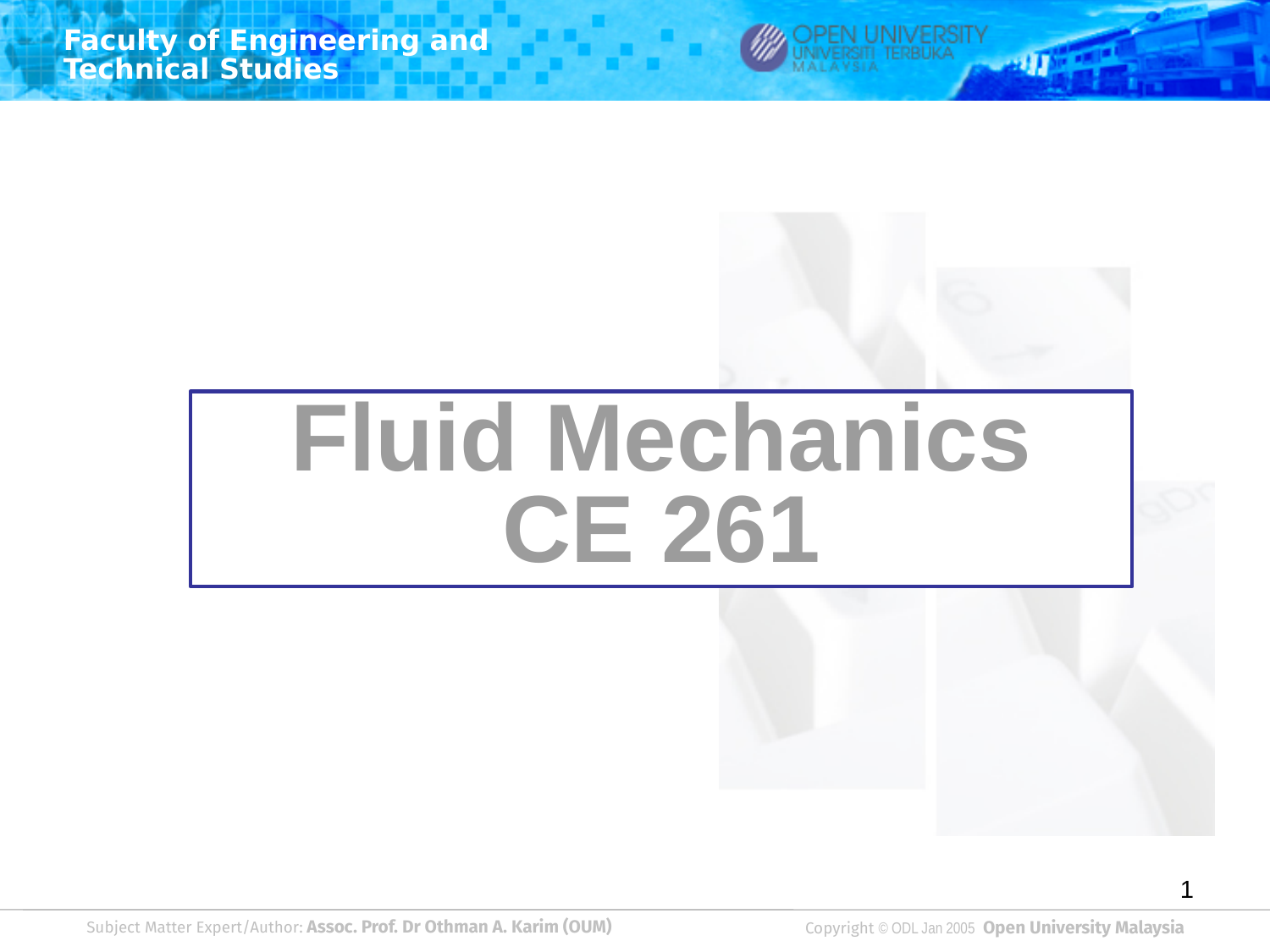

Fluid Mechanics
CE 261
1
Copyright © ODL Jan 2005  Open University Malaysia